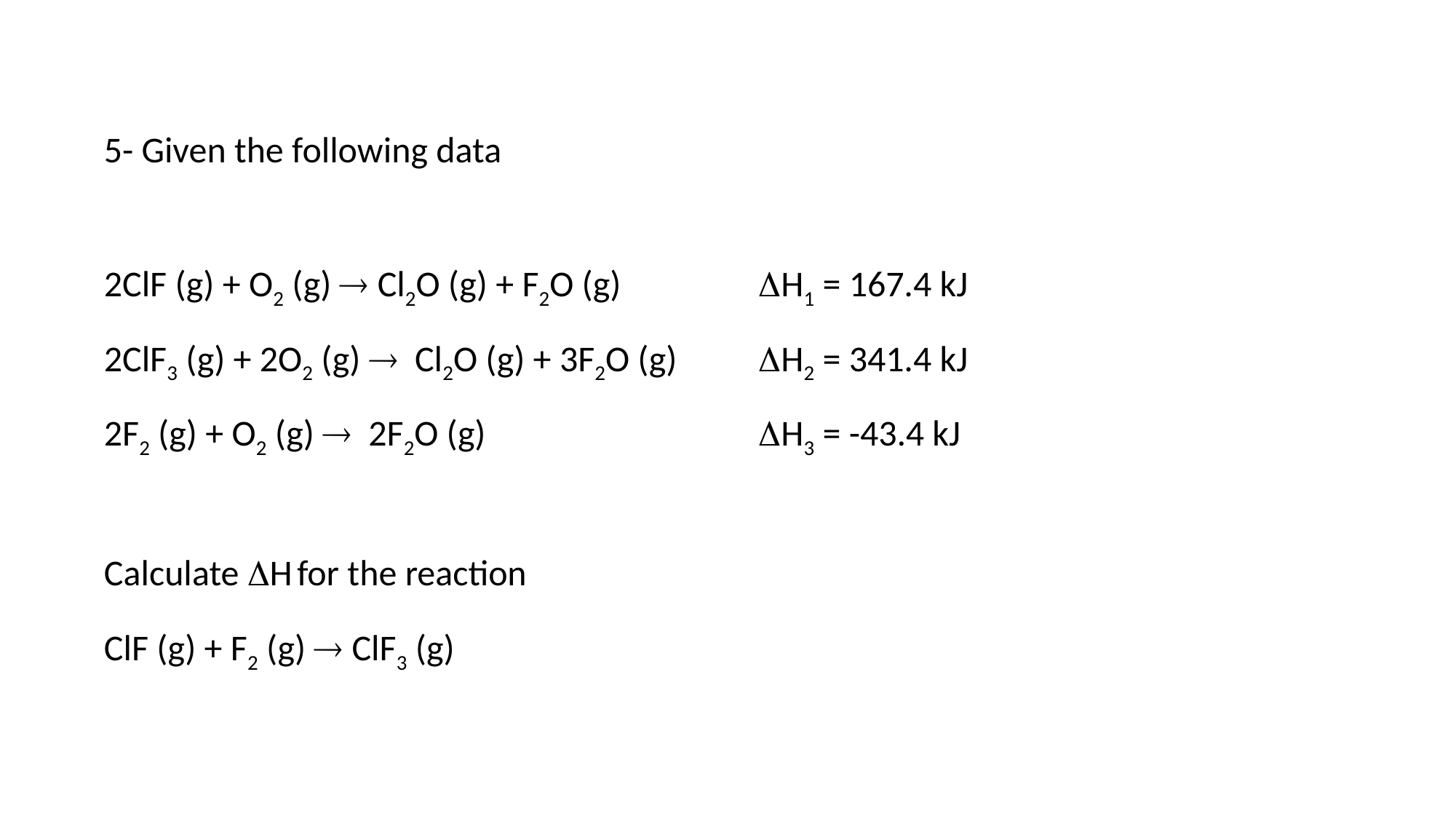

5- Given the following data

2ClF (g) + O2 (g) → Cl2O (g) + F2O (g) 		ΔH1 = 167.4 kJ
2ClF3 (g) + 2O2 (g) →  Cl2O (g) + 3F2O (g) 	ΔH2 = 341.4 kJ
2F2 (g) + O2 (g) →  2F2O (g) 			ΔH3 = -43.4 kJ

Calculate ΔH for the reaction
ClF (g) + F2 (g) → ClF3 (g)